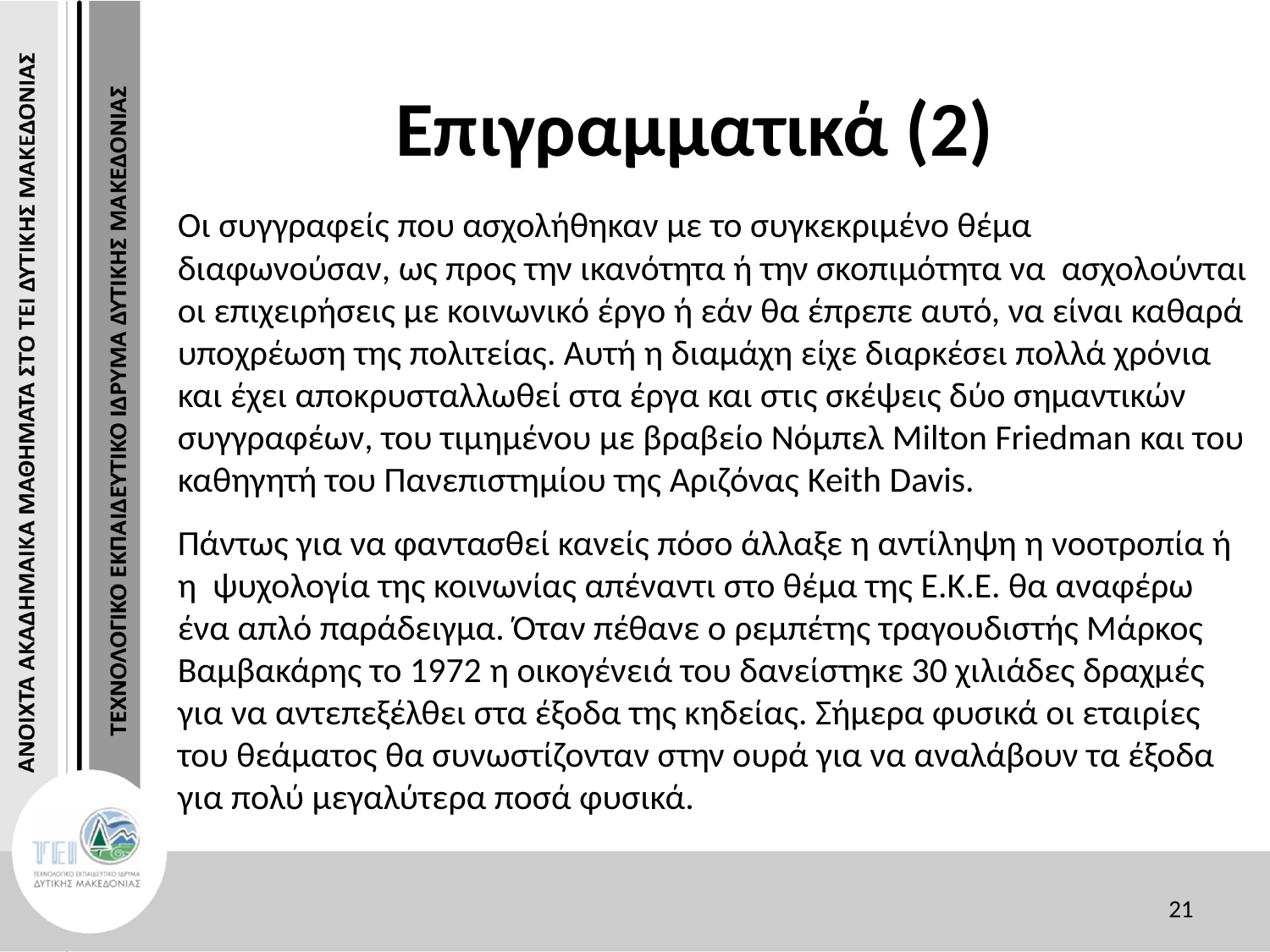

# Επιγραμματικά (2)
Οι συγγραφείς που ασχολήθηκαν με το συγκεκριμένο θέμα διαφωνούσαν, ως προς την ικανότητα ή την σκοπιμότητα να  ασχολούνται οι επιχειρήσεις με κοινωνικό έργο ή εάν θα έπρεπε αυτό, να είναι καθαρά υποχρέωση της πολιτείας. Αυτή η διαμάχη είχε διαρκέσει πολλά χρόνια και έχει αποκρυσταλλωθεί στα έργα και στις σκέψεις δύο σημαντικών συγγραφέων, του τιμημένου με βραβείο Νόμπελ Milton Friedman και του καθηγητή του Πανεπιστημίου της Αριζόνας Keith Davis.
Πάντως για να φαντασθεί κανείς πόσο άλλαξε η αντίληψη η νοοτροπία ή η  ψυχολογία της κοινωνίας απέναντι στο θέμα της Ε.Κ.Ε. θα αναφέρω ένα απλό παράδειγμα. Όταν πέθανε ο ρεμπέτης τραγουδιστής Μάρκος Βαμβακάρης το 1972 η οικογένειά του δανείστηκε 30 χιλιάδες δραχμές για να αντεπεξέλθει στα έξοδα της κηδείας. Σήμερα φυσικά οι εταιρίες του θεάματος θα συνωστίζονταν στην ουρά για να αναλάβουν τα έξοδα για πολύ μεγαλύτερα ποσά φυσικά.
21